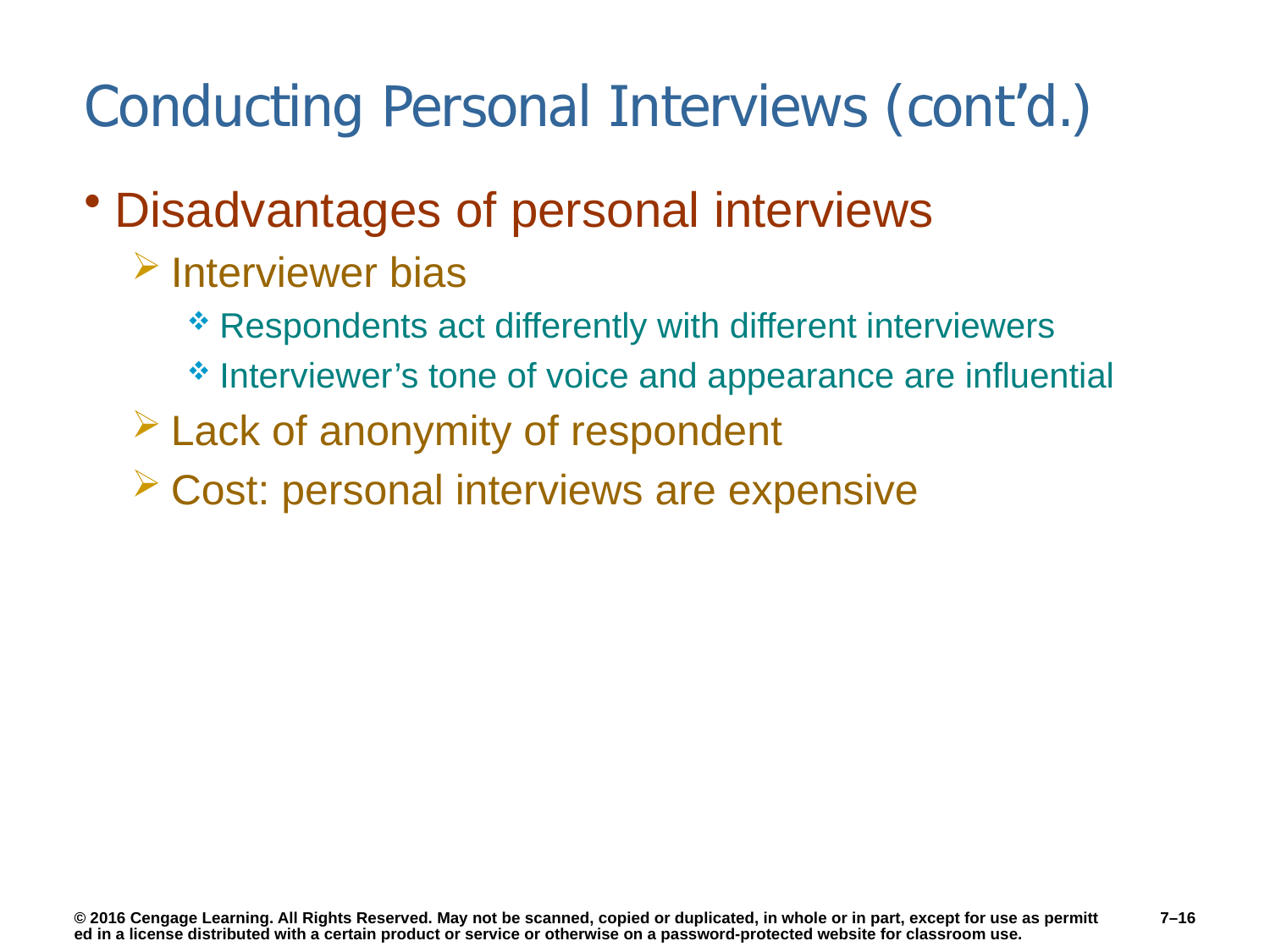

# Conducting Personal Interviews (cont’d.)
Disadvantages of personal interviews
Interviewer bias
Respondents act differently with different interviewers
Interviewer’s tone of voice and appearance are influential
Lack of anonymity of respondent
Cost: personal interviews are expensive
7–16
© 2016 Cengage Learning. All Rights Reserved. May not be scanned, copied or duplicated, in whole or in part, except for use as permitted in a license distributed with a certain product or service or otherwise on a password-protected website for classroom use.